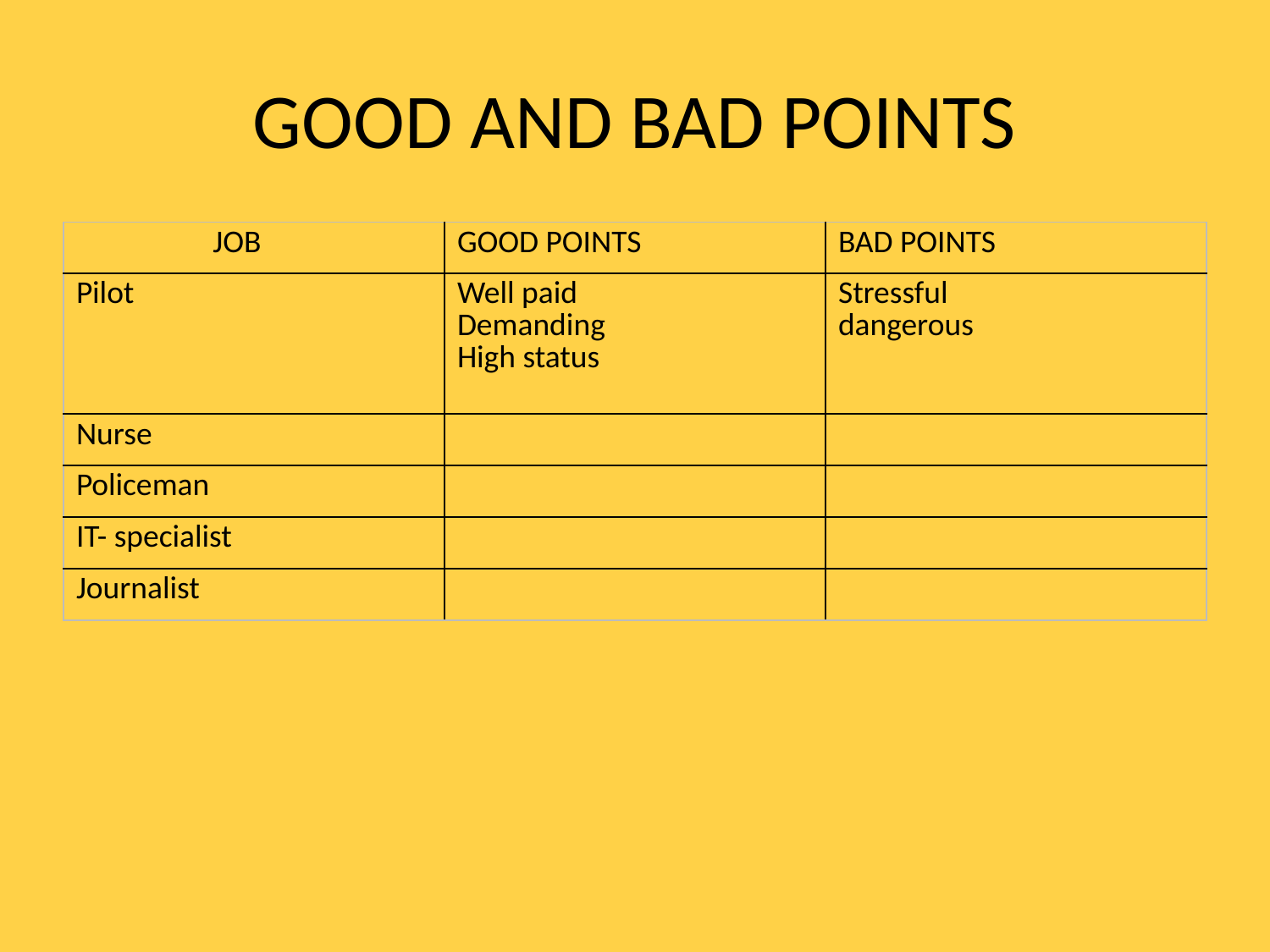

# GOOD AND BAD POINTS
| JOB | GOOD POINTS | BAD POINTS |
| --- | --- | --- |
| Pilot | Well paid Demanding High status | Stressful dangerous |
| Nurse |  |  |
| Policeman |  |  |
| IT- specialist |  |  |
| Journalist |  |  |